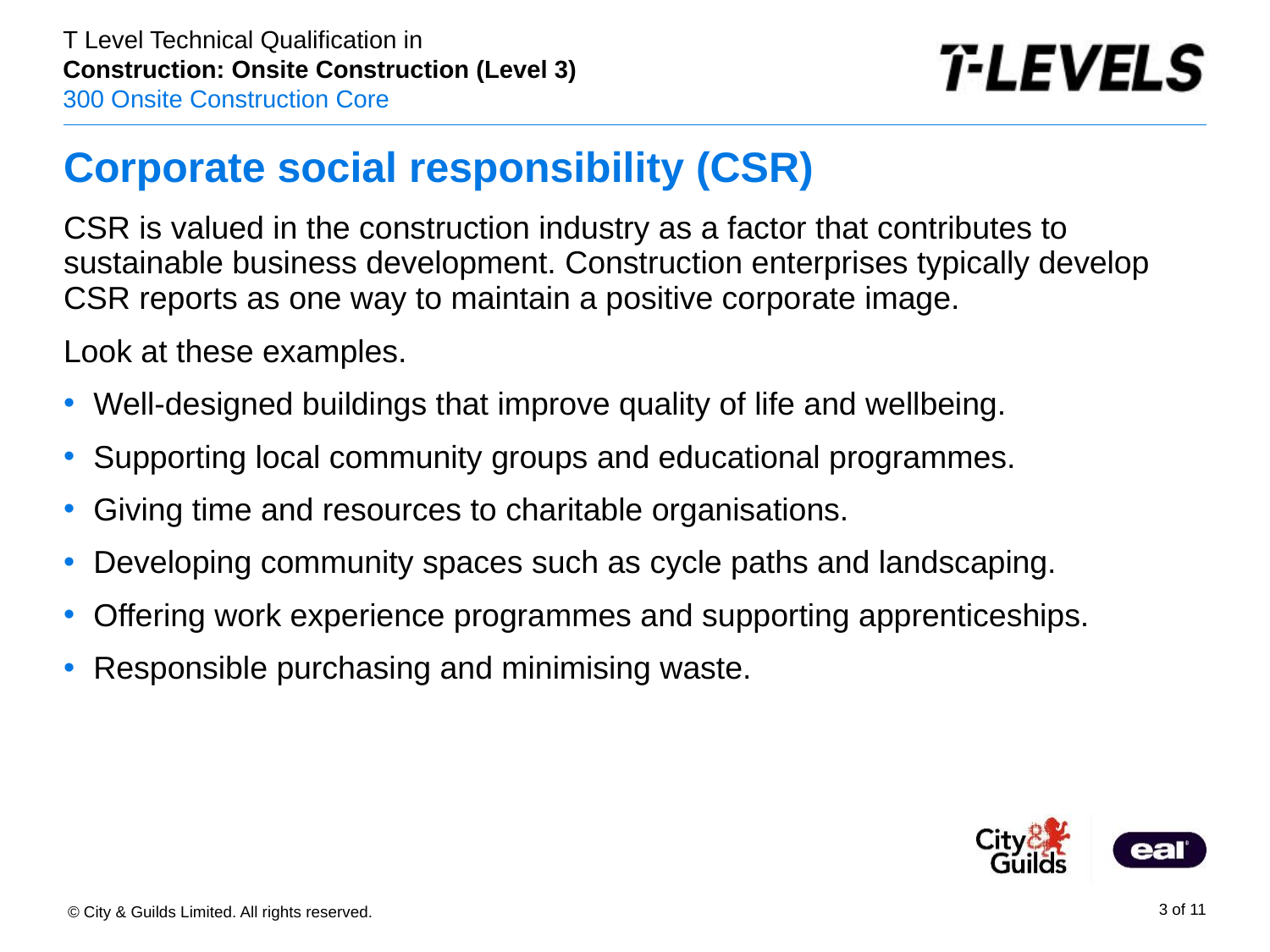

# Corporate social responsibility (CSR)
CSR is valued in the construction industry as a factor that contributes to sustainable business development. Construction enterprises typically develop CSR reports as one way to maintain a positive corporate image.
Look at these examples.
Well-designed buildings that improve quality of life and wellbeing.
Supporting local community groups and educational programmes.
Giving time and resources to charitable organisations.
Developing community spaces such as cycle paths and landscaping.
Offering work experience programmes and supporting apprenticeships.
Responsible purchasing and minimising waste.